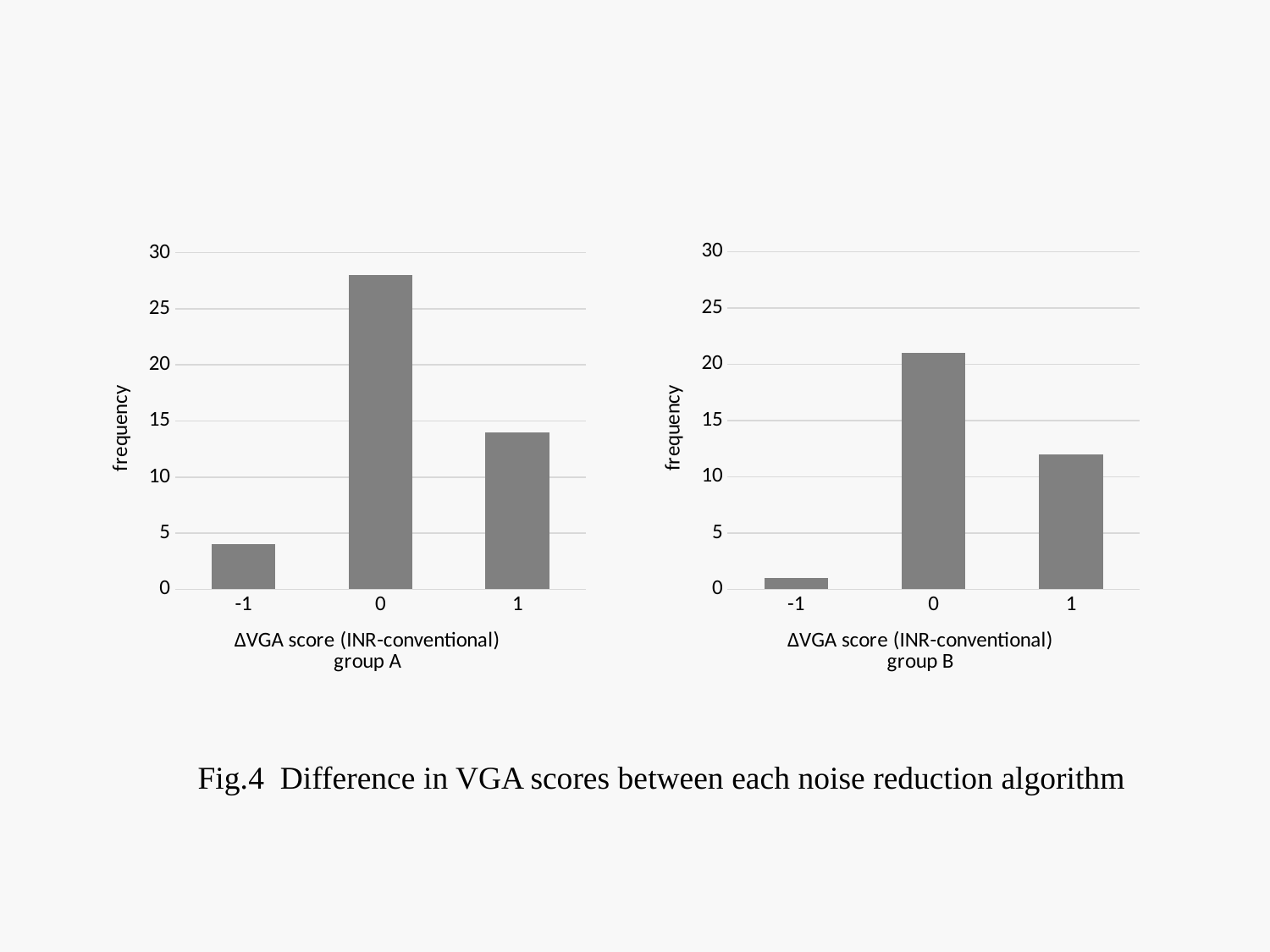

### Chart

| Category | B |
|---|---|
| -1 | 1.0 |
| 0 | 21.0 |
| 1 | 12.0 |

### Chart

| Category | A |
|---|---|
| -1 | 4.0 |
| 0 | 28.0 |
| 1 | 14.0 |
Fig.4  Difference in VGA scores between each noise reduction algorithm